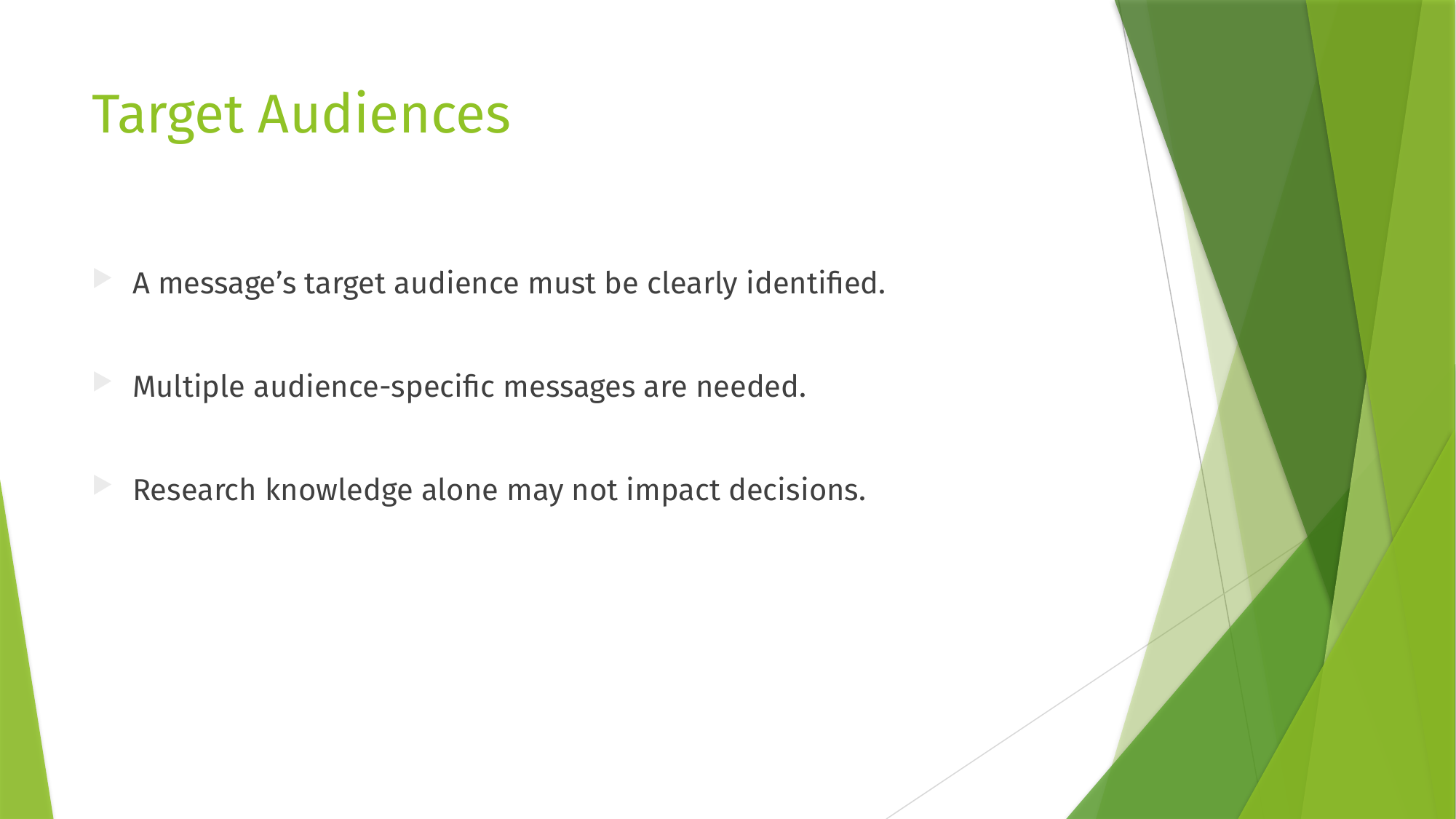

Target Audiences
A message’s target audience must be clearly identified.

Multiple audience-specific messages are needed.

Research knowledge alone may not impact decisions.